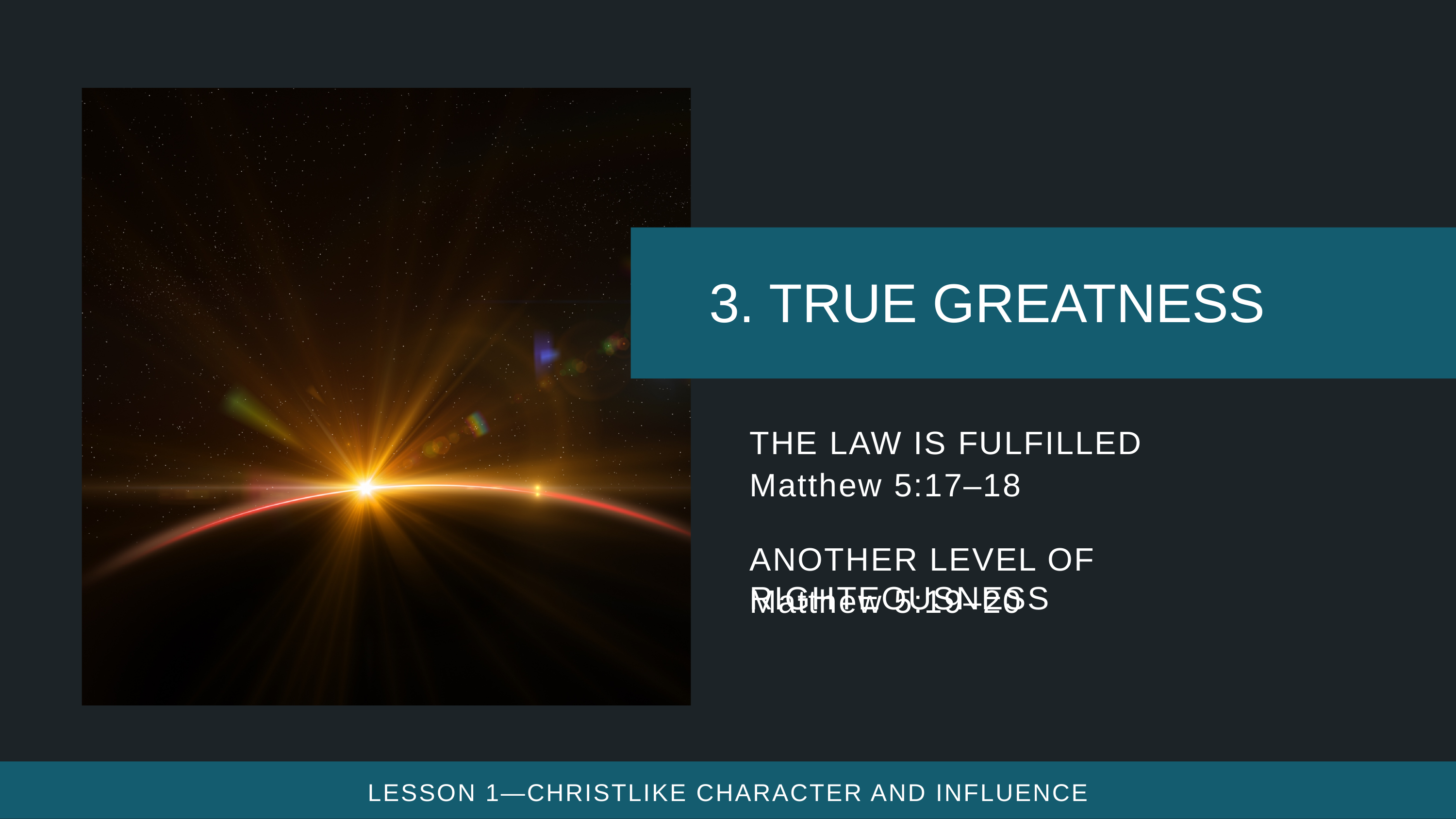

THE LAW IS FULFILLED
Matthew 5:17–18

ANOTHER LEVEL OF RIGHTEOUSNESS
Matthew 5:19–20